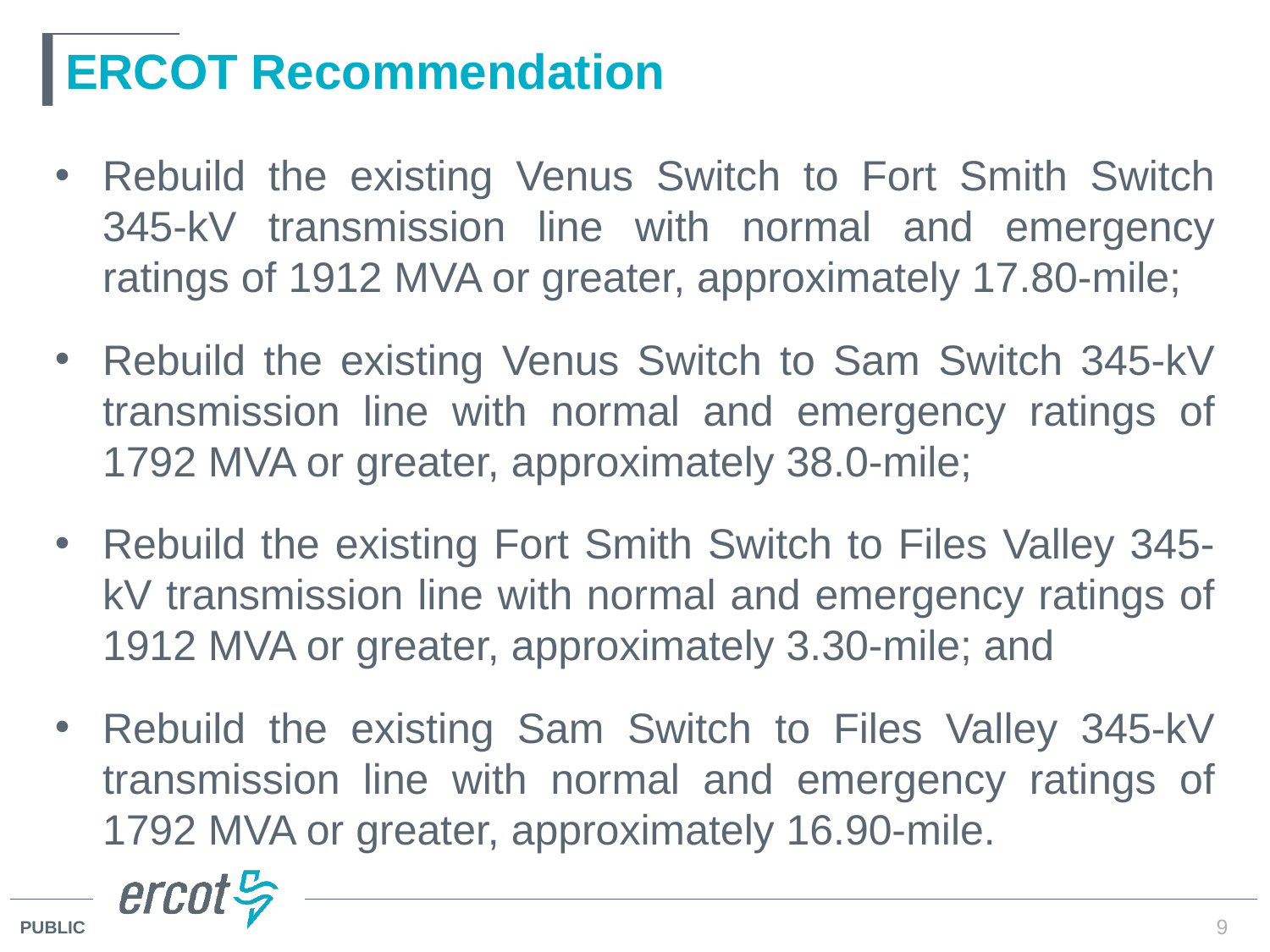

# ERCOT Recommendation
Rebuild the existing Venus Switch to Fort Smith Switch 345-kV transmission line with normal and emergency ratings of 1912 MVA or greater, approximately 17.80-mile;
Rebuild the existing Venus Switch to Sam Switch 345-kV transmission line with normal and emergency ratings of 1792 MVA or greater, approximately 38.0-mile;
Rebuild the existing Fort Smith Switch to Files Valley 345-kV transmission line with normal and emergency ratings of 1912 MVA or greater, approximately 3.30-mile; and
Rebuild the existing Sam Switch to Files Valley 345-kV transmission line with normal and emergency ratings of 1792 MVA or greater, approximately 16.90-mile.

9